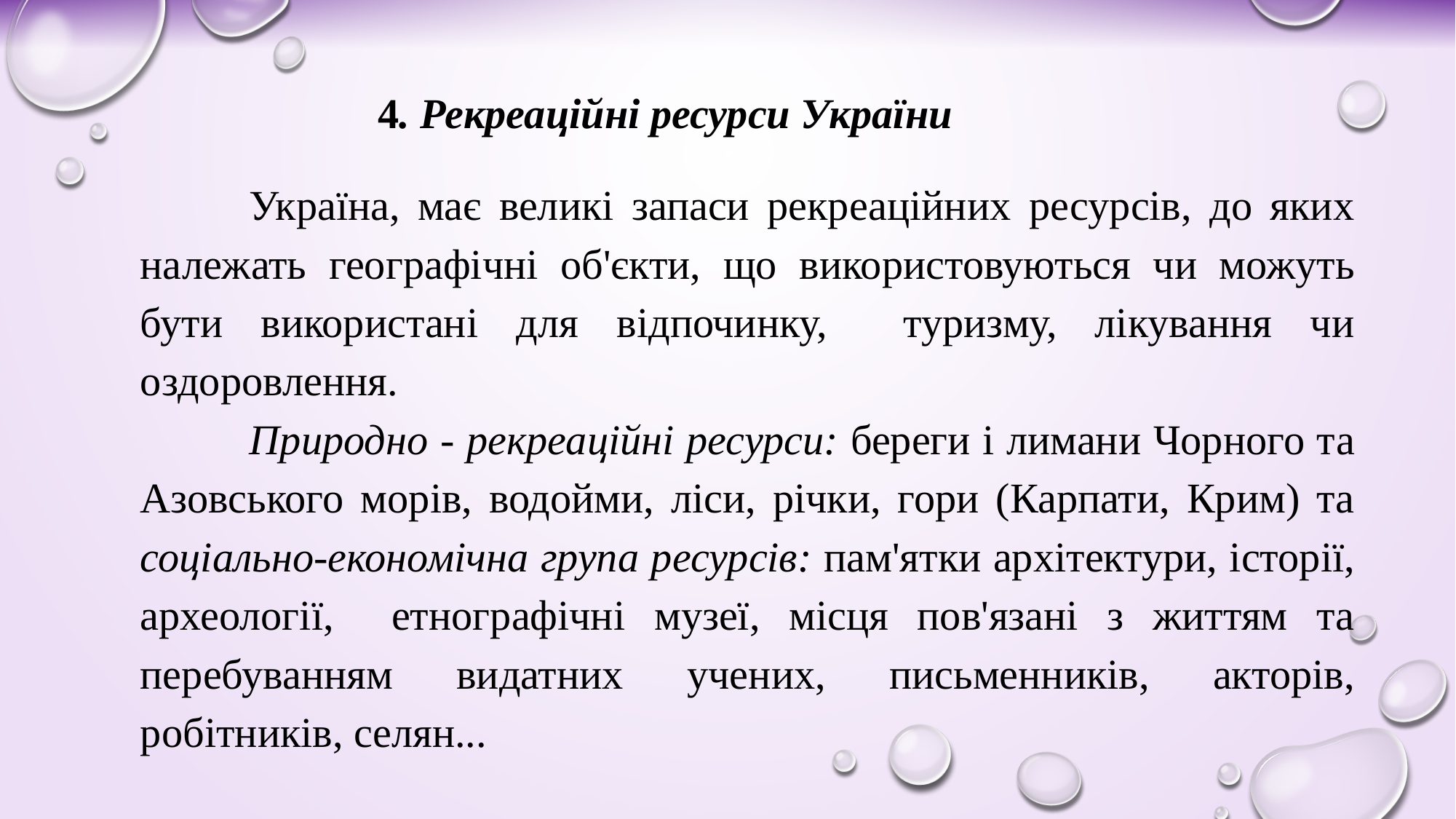

4. Рекреаційні ресурси України
	Україна, має великі запаси рекреаційних ресурсів, до яких належать географічні об'єкти, що використовуються чи можуть бути використані для відпочинку,  туризму, лікування чи оздоровлення.
	Природно - рекреаційні ресурси: береги і лимани Чорного та Азовського морів, водойми, ліси, річки, гори (Карпати, Крим) та соціально-економічна група ресурсів: пам'ятки архітектури, історії, археології,  етнографічні музеї, місця пов'язані з життям та перебуванням видатних учених, письменників, акторів, робітників, селян...